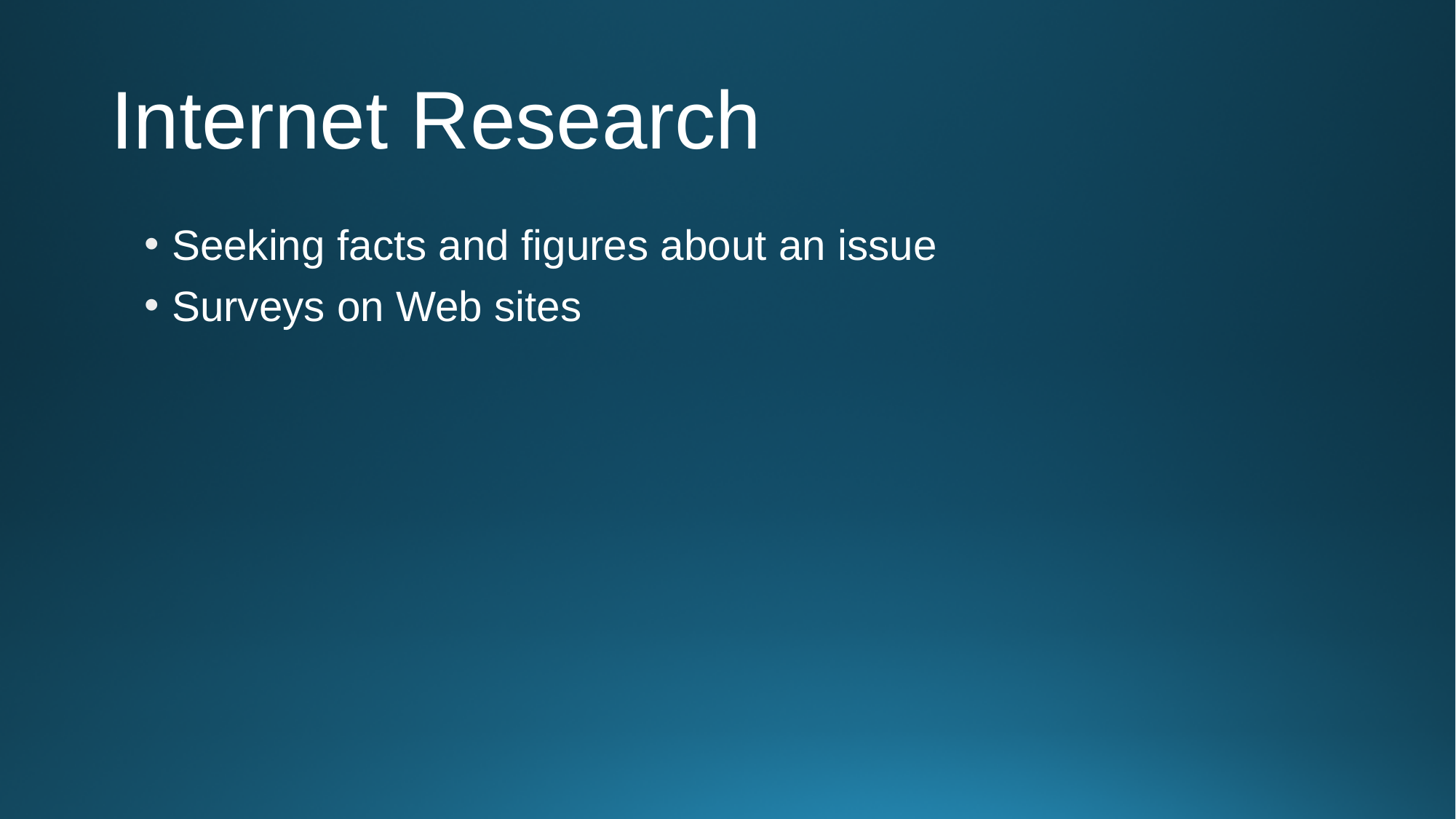

# Internet Research
Seeking facts and figures about an issue
Surveys on Web sites